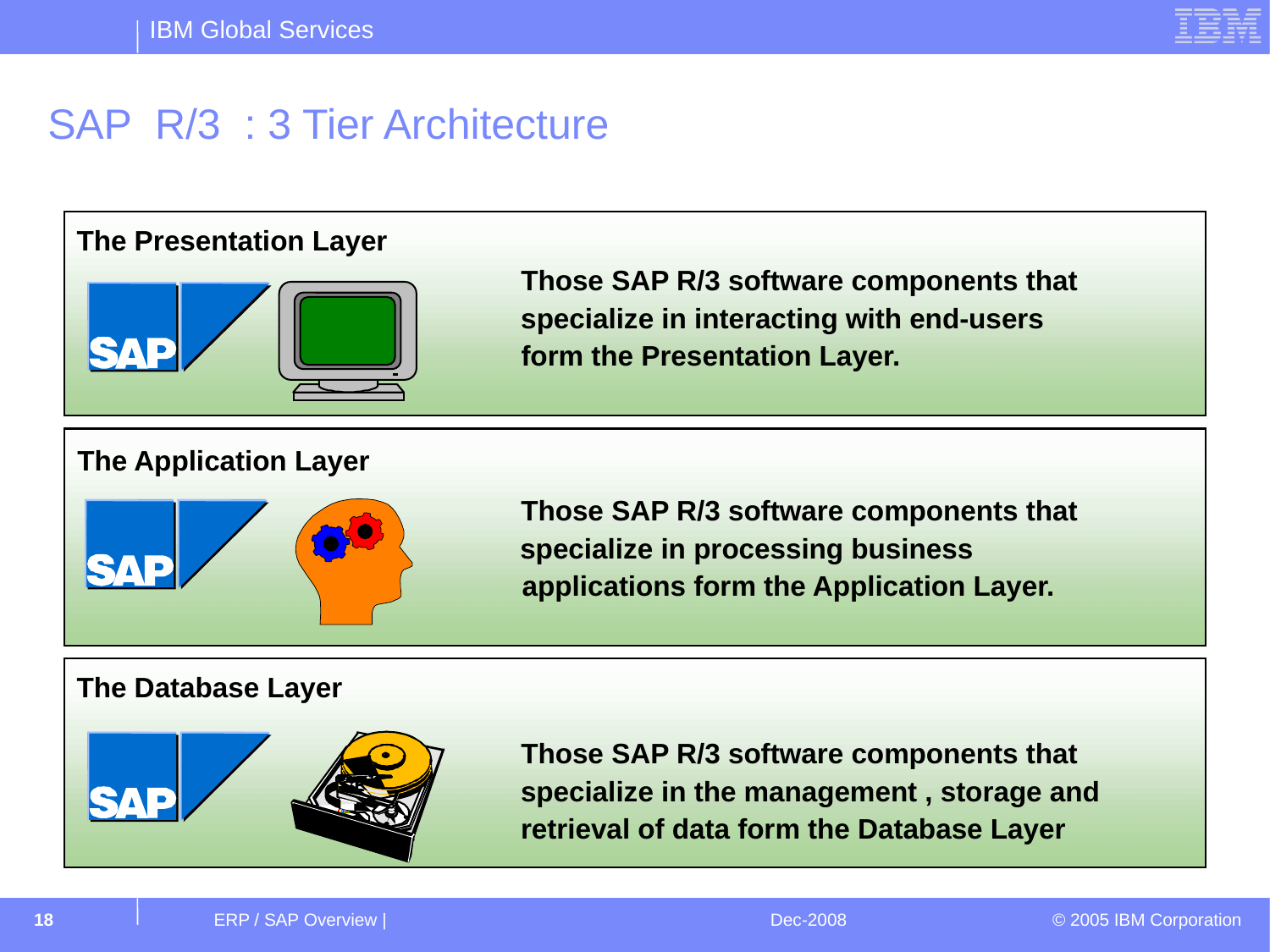

# SAP  R/3  : 3 Tier Architecture

The Presentation Layer
Those SAP R/3 software components that
specialize in interacting with end-users
form the Presentation Layer.

The Application Layer
Those SAP R/3 software components that
specialize in processing business
applications form the Application Layer.

The Database Layer

Those SAP R/3 software components that
specialize in the management , storage and
retrieval of data form the Database Layer
18
ERP / SAP Overview |
Dec-2008